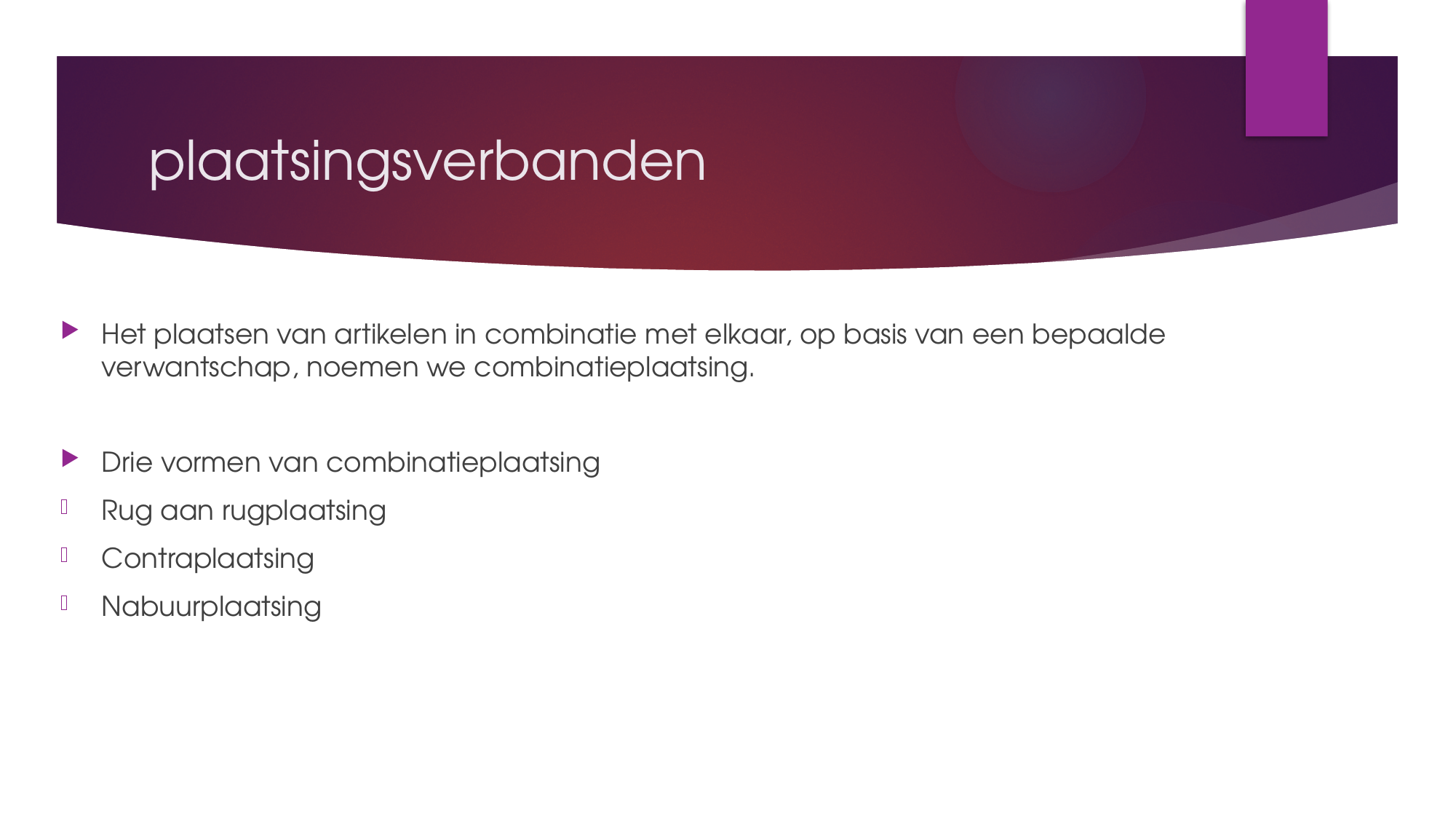

# plaatsingsverbanden
Het plaatsen van artikelen in combinatie met elkaar, op basis van een bepaalde verwantschap, noemen we combinatieplaatsing.

Drie vormen van combinatieplaatsing
Rug aan rugplaatsing
Contraplaatsing
Nabuurplaatsing